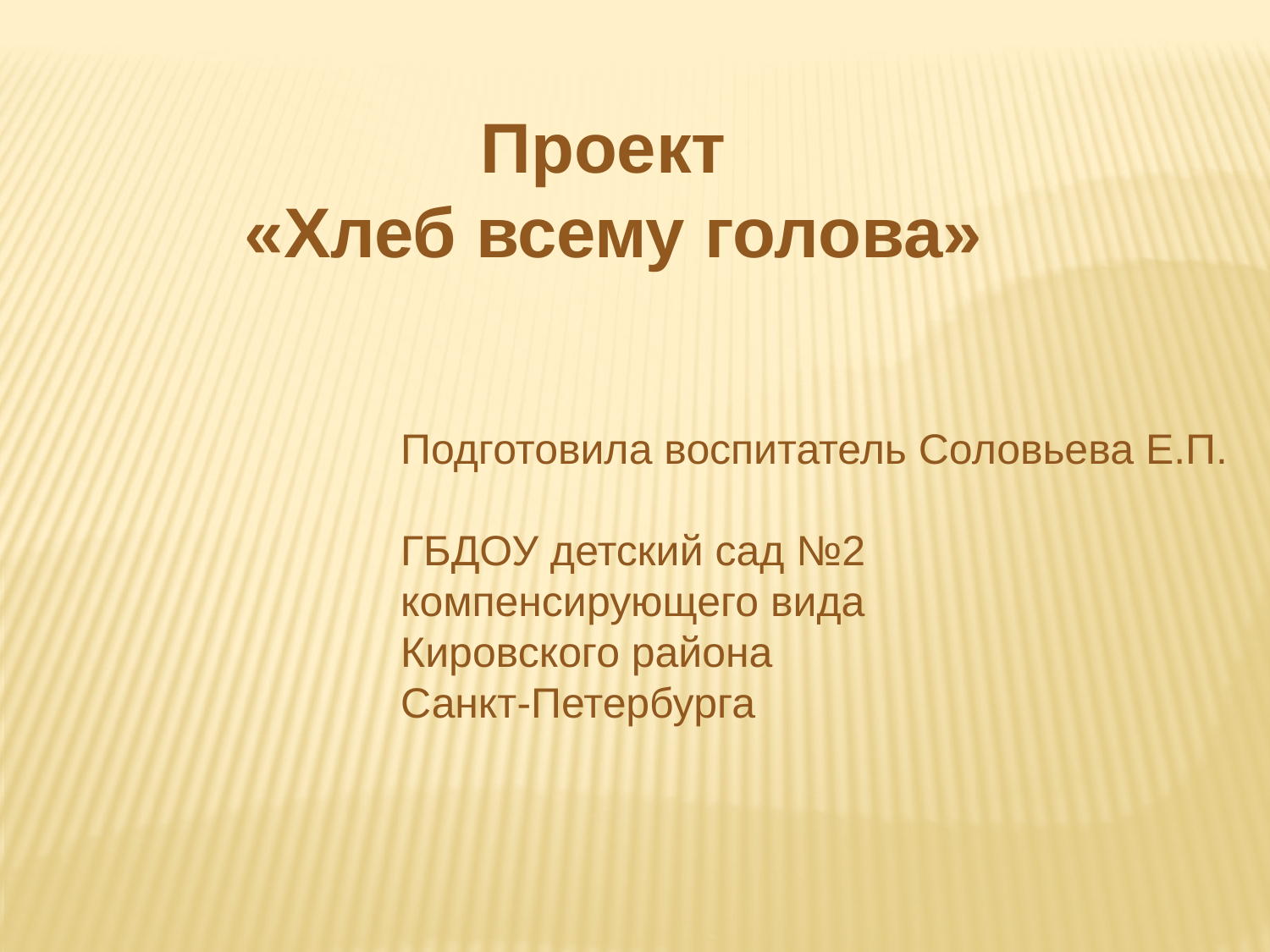

Проект
«Хлеб всему голова»
Подготовила воспитатель Соловьева Е.П.

ГБДОУ детский сад №2
компенсирующего вида
Кировского района
Санкт-Петербурга